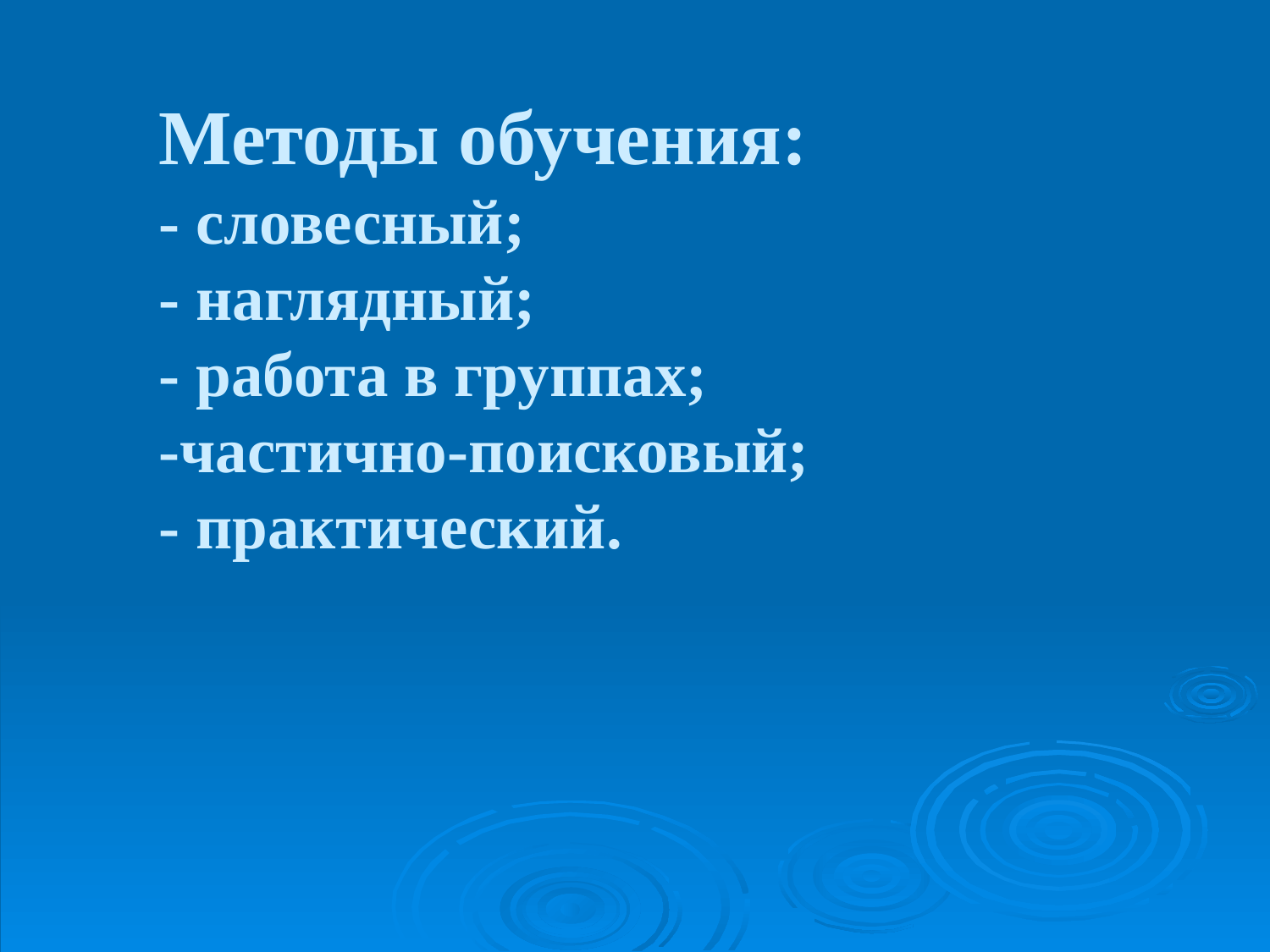

# Методы обучения: - словесный; - наглядный; - работа в группах; -частично-поисковый; - практический.